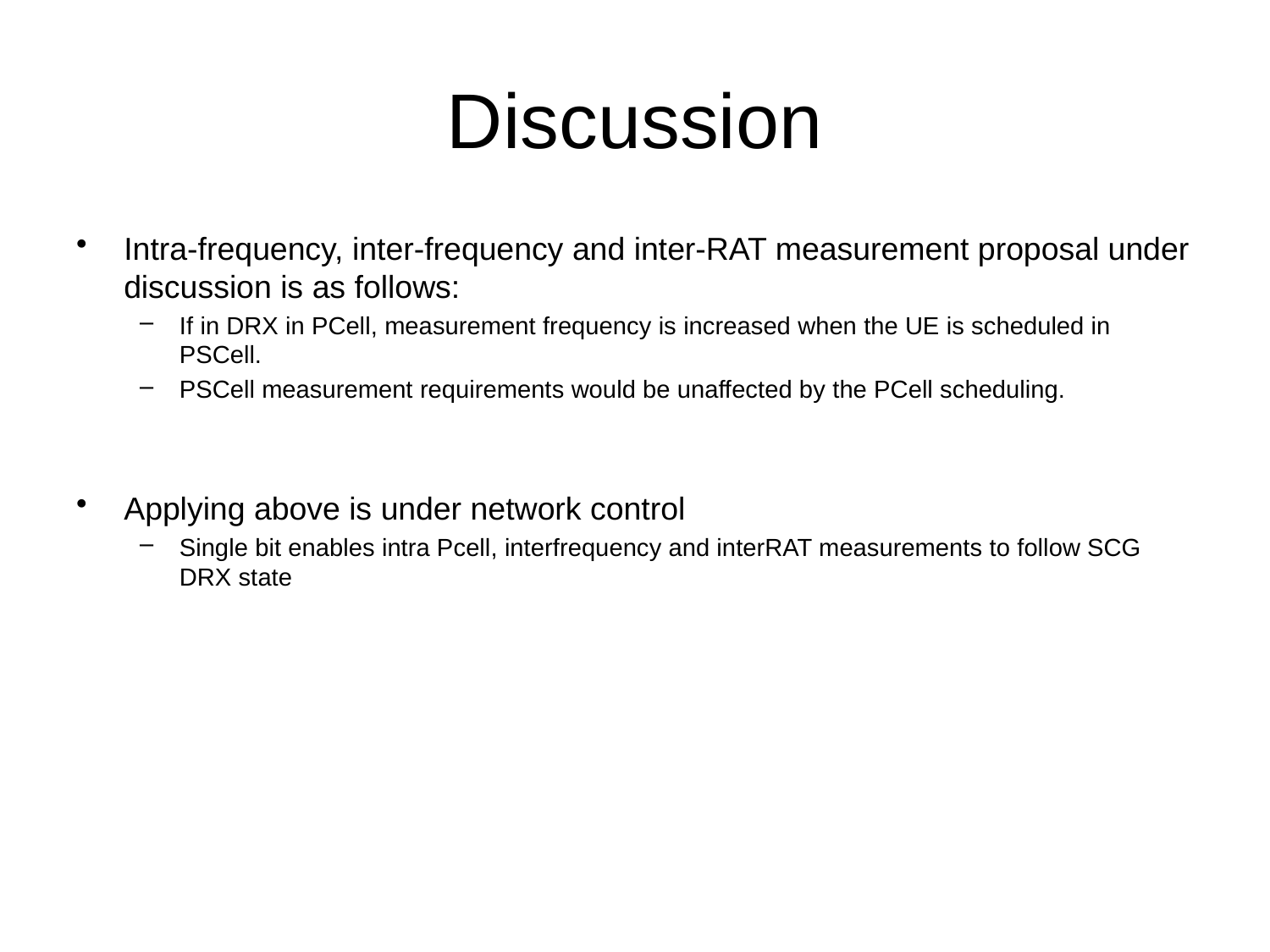

# Discussion
Intra-frequency, inter-frequency and inter-RAT measurement proposal under discussion is as follows:
If in DRX in PCell, measurement frequency is increased when the UE is scheduled in PSCell.
PSCell measurement requirements would be unaffected by the PCell scheduling.

Applying above is under network control
Single bit enables intra Pcell, interfrequency and interRAT measurements to follow SCG DRX state